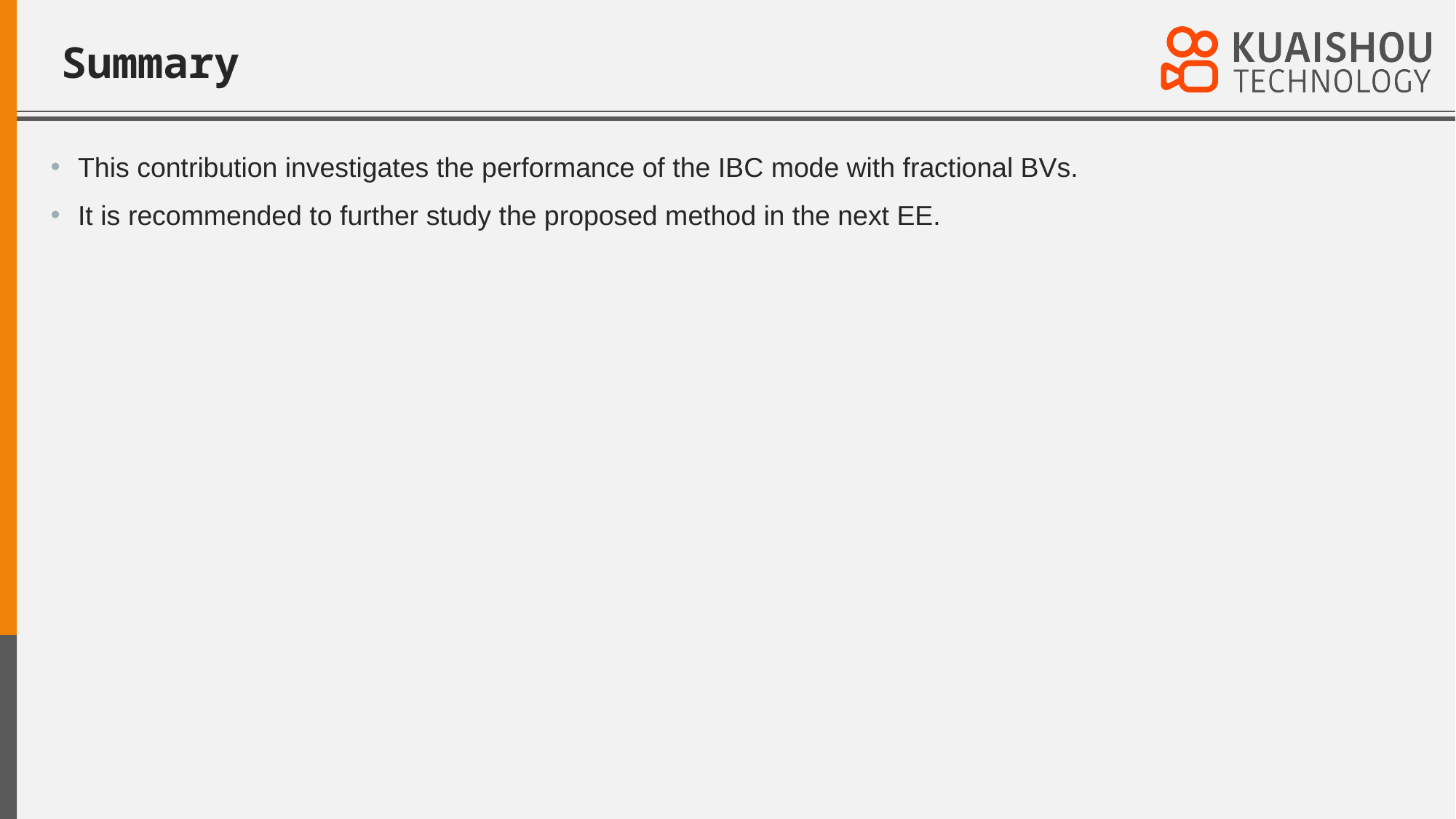

# Summary
This contribution investigates the performance of the IBC mode with fractional BVs.
It is recommended to further study the proposed method in the next EE.